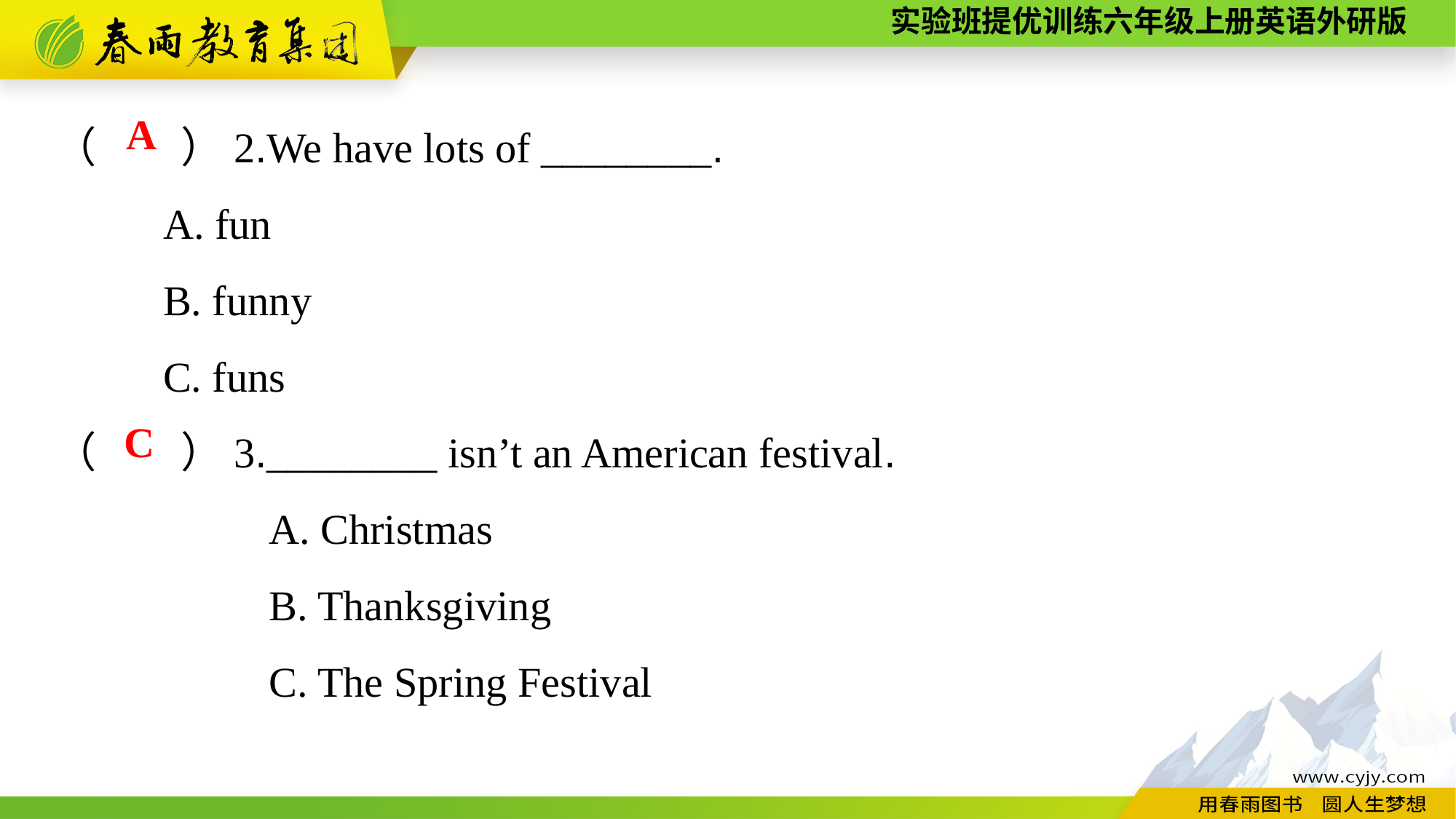

（　　）2.We have lots of ________.
	A. fun
	B. funny
	C. funs
（　　）3.________ isn’t an American festival.
A. Christmas
B. Thanksgiving
C. The Spring Festival
A
C